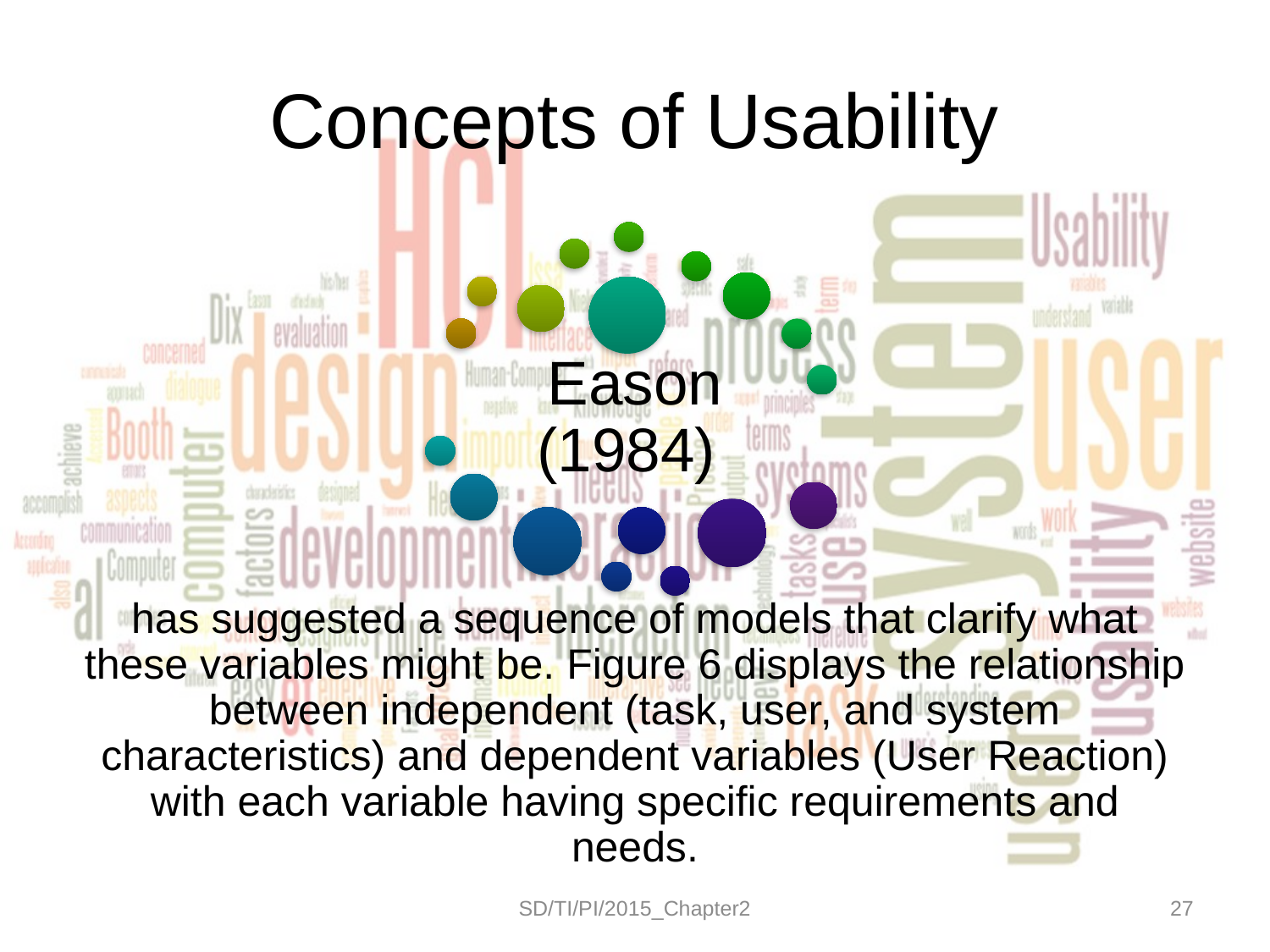

# Concepts of Usability
Eason (1984)
has suggested a sequence of models that clarify what these variables might be. Figure 6 displays the relationship between independent (task, user, and system characteristics) and dependent variables (User Reaction) with each variable having specific requirements and needs.
SD/TI/PI/2015_Chapter2
27